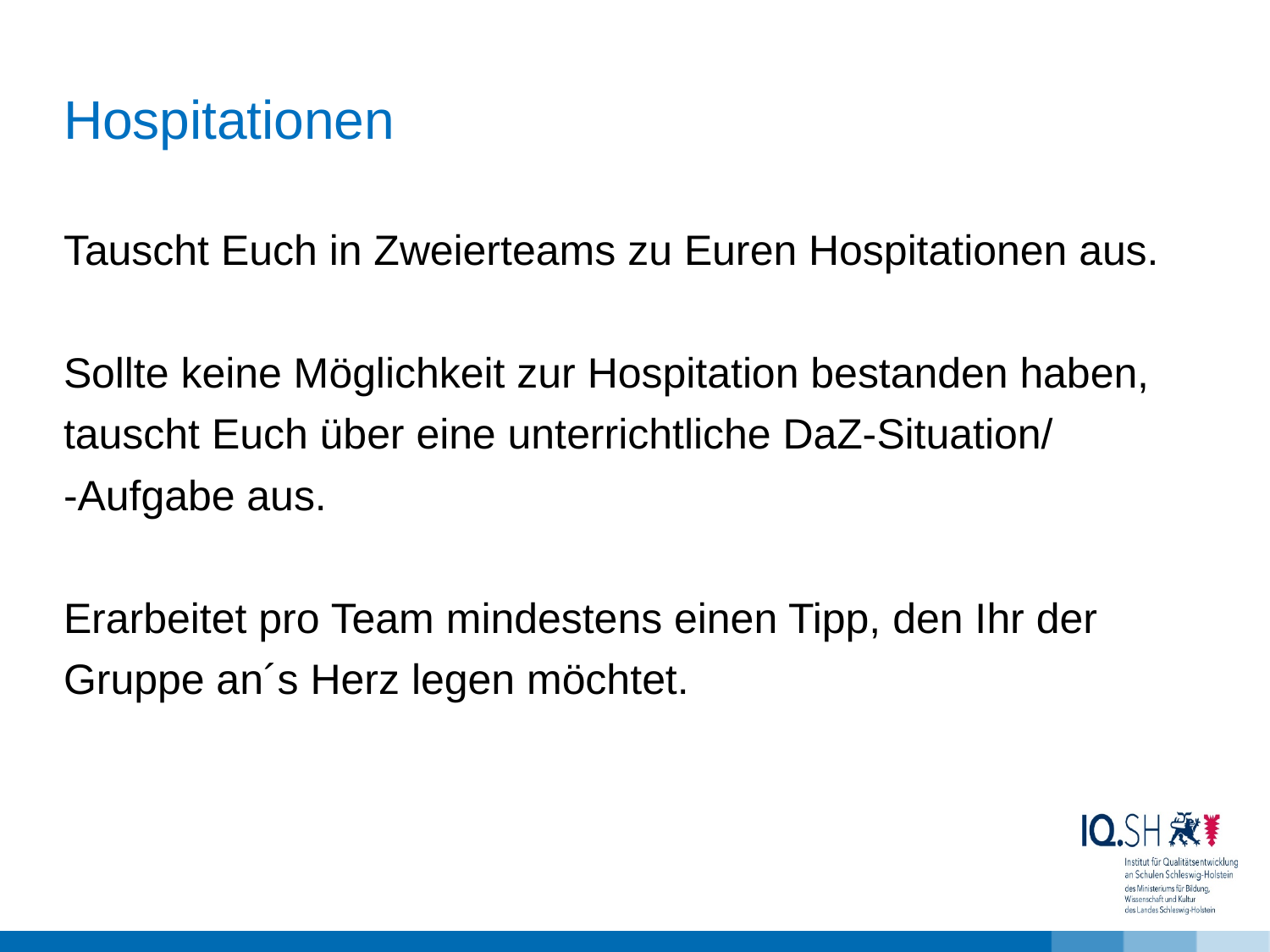

# Hospitationen
Tauscht Euch in Zweierteams zu Euren Hospitationen aus.

Sollte keine Möglichkeit zur Hospitation bestanden haben,
tauscht Euch über eine unterrichtliche DaZ-Situation/
-Aufgabe aus.

Erarbeitet pro Team mindestens einen Tipp, den Ihr der
Gruppe an´s Herz legen möchtet.